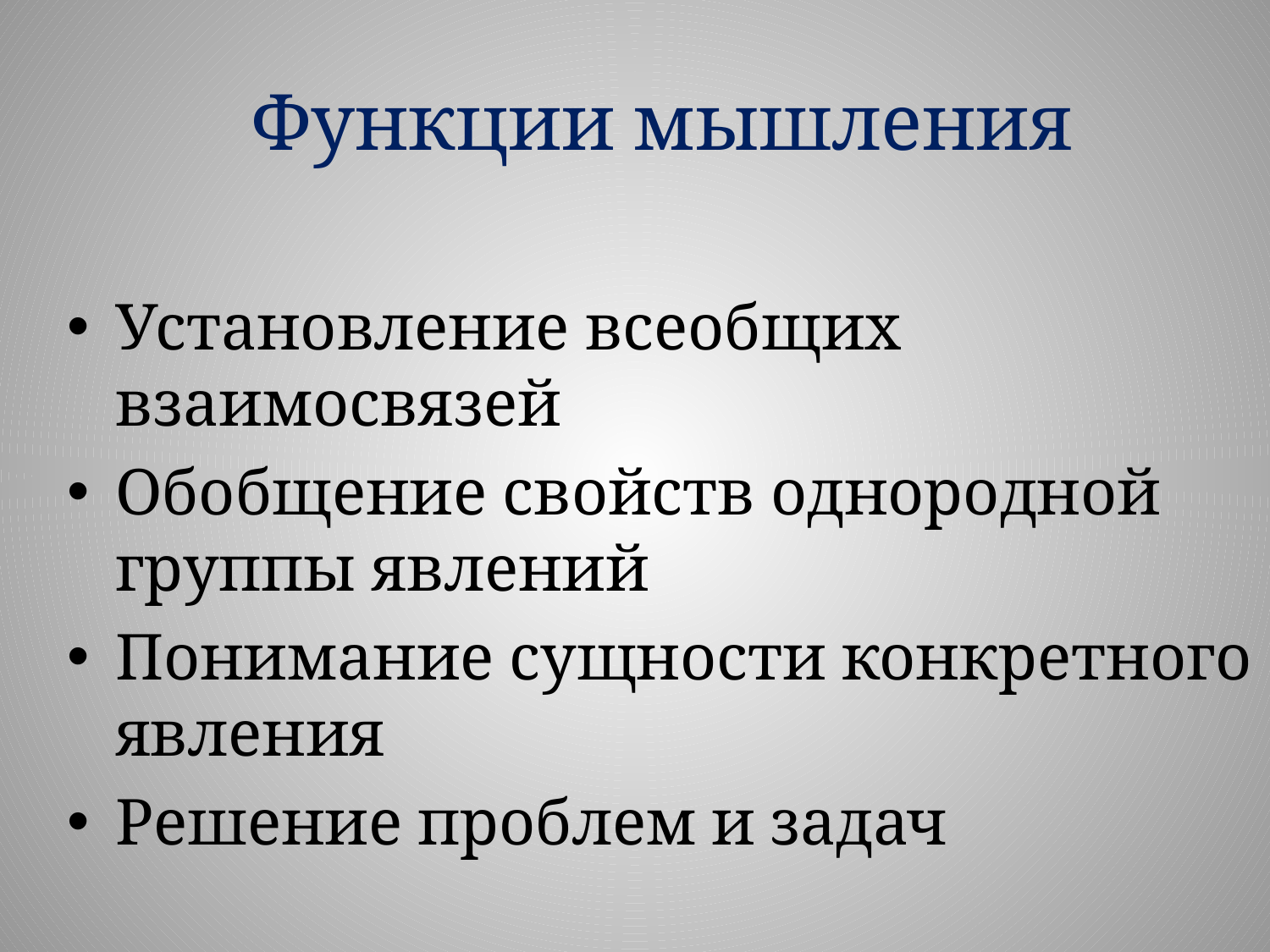

Функции мышления

Установление всеобщих взаимосвязей
Обобщение свойств однородной группы явлений
Понимание сущности конкретного явления
Решение проблем и задач